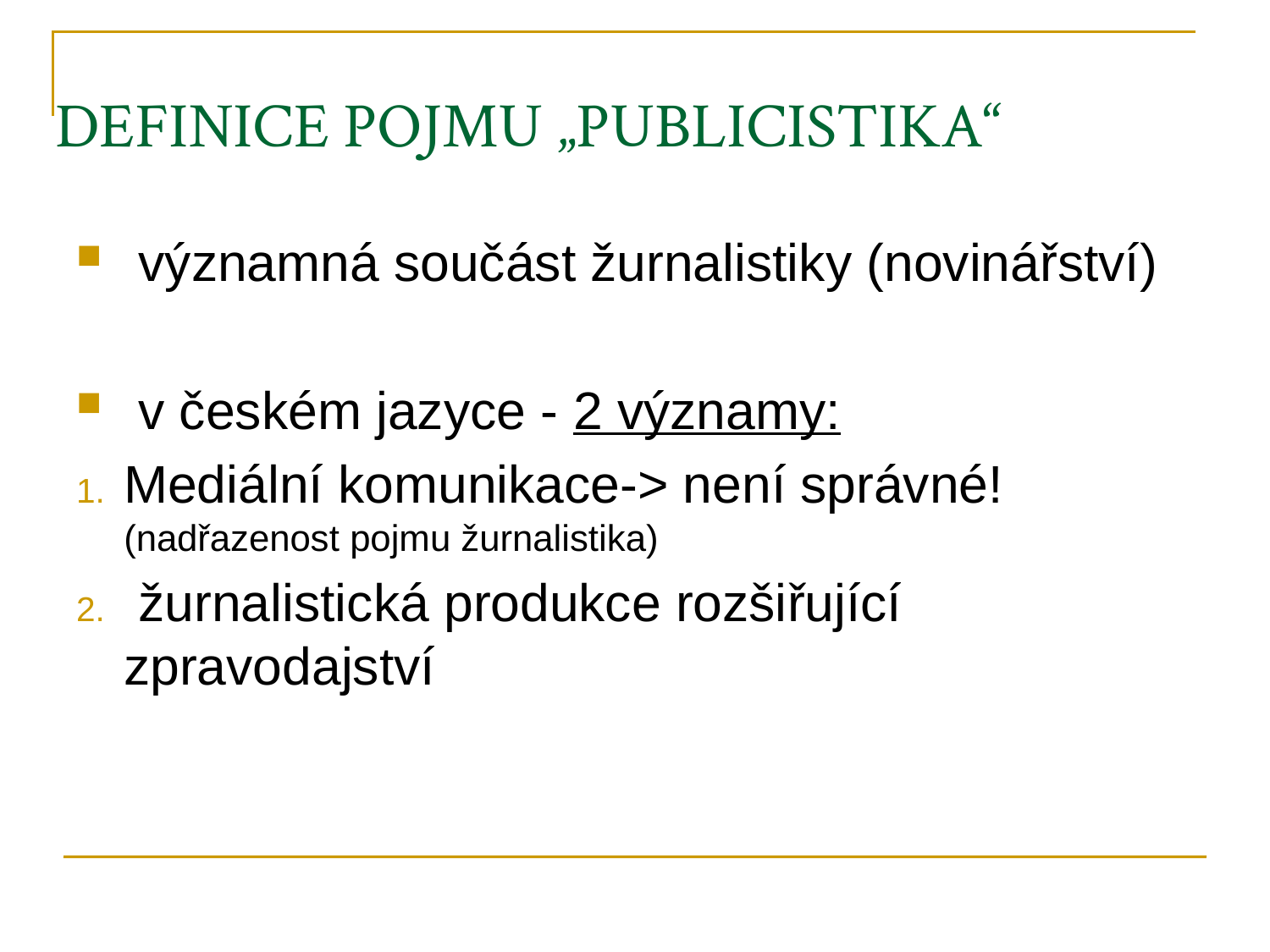

významná součást žurnalistiky (novinářství)

 v českém jazyce - 2 významy:
Mediální komunikace-> není správné! (nadřazenost pojmu žurnalistika)
 žurnalistická produkce rozšiřující zpravodajství
Definice pojmu „publicistika“